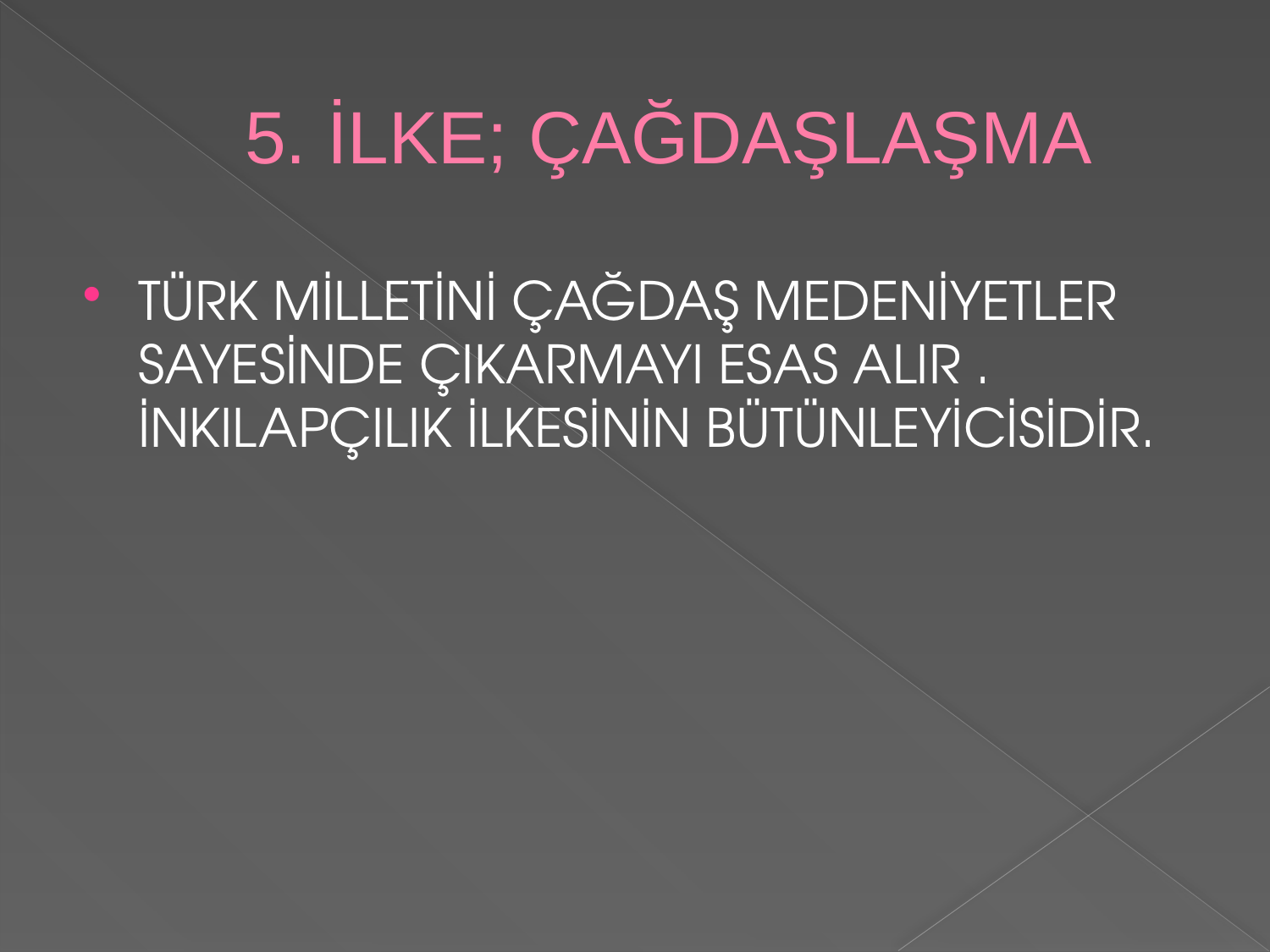

# 5. İLKE; ÇAĞDAŞLAŞMA
TÜRK MİLLETİNİ ÇAĞDAŞ MEDENİYETLER SAYESİNDE ÇIKARMAYI ESAS ALIR . İNKILAPÇILIK İLKESİNİN BÜTÜNLEYİCİSİDİR.